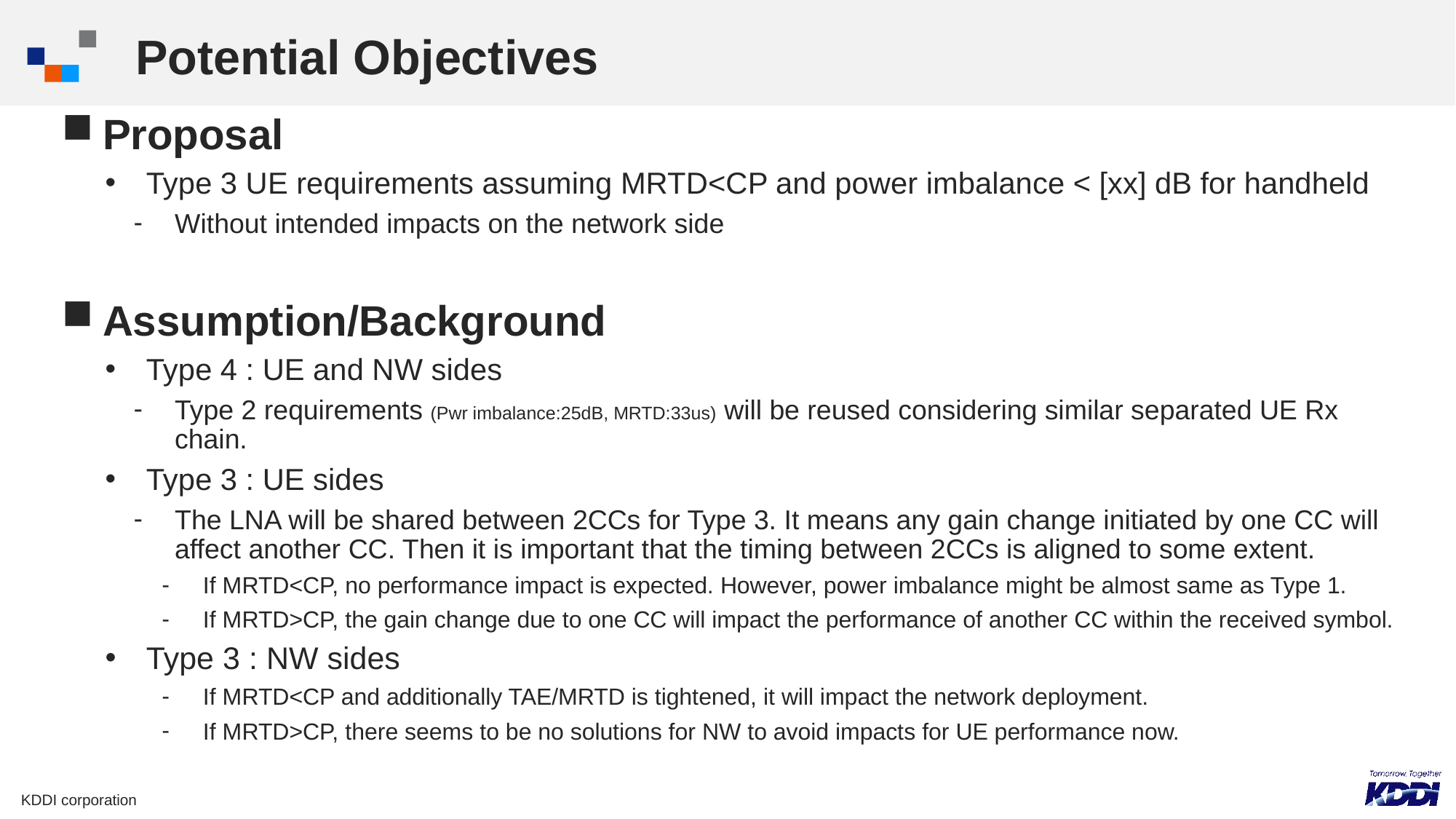

# Potential Objectives
Proposal
Type 3 UE requirements assuming MRTD<CP and power imbalance < [xx] dB for handheld
Without intended impacts on the network side

Assumption/Background
Type 4 : UE and NW sides
Type 2 requirements (Pwr imbalance:25dB, MRTD:33us) will be reused considering similar separated UE Rx chain.
Type 3 : UE sides
The LNA will be shared between 2CCs for Type 3. It means any gain change initiated by one CC will affect another CC. Then it is important that the timing between 2CCs is aligned to some extent.
If MRTD<CP, no performance impact is expected. However, power imbalance might be almost same as Type 1.
If MRTD>CP, the gain change due to one CC will impact the performance of another CC within the received symbol.
Type 3 : NW sides
If MRTD<CP and additionally TAE/MRTD is tightened, it will impact the network deployment.
If MRTD>CP, there seems to be no solutions for NW to avoid impacts for UE performance now.